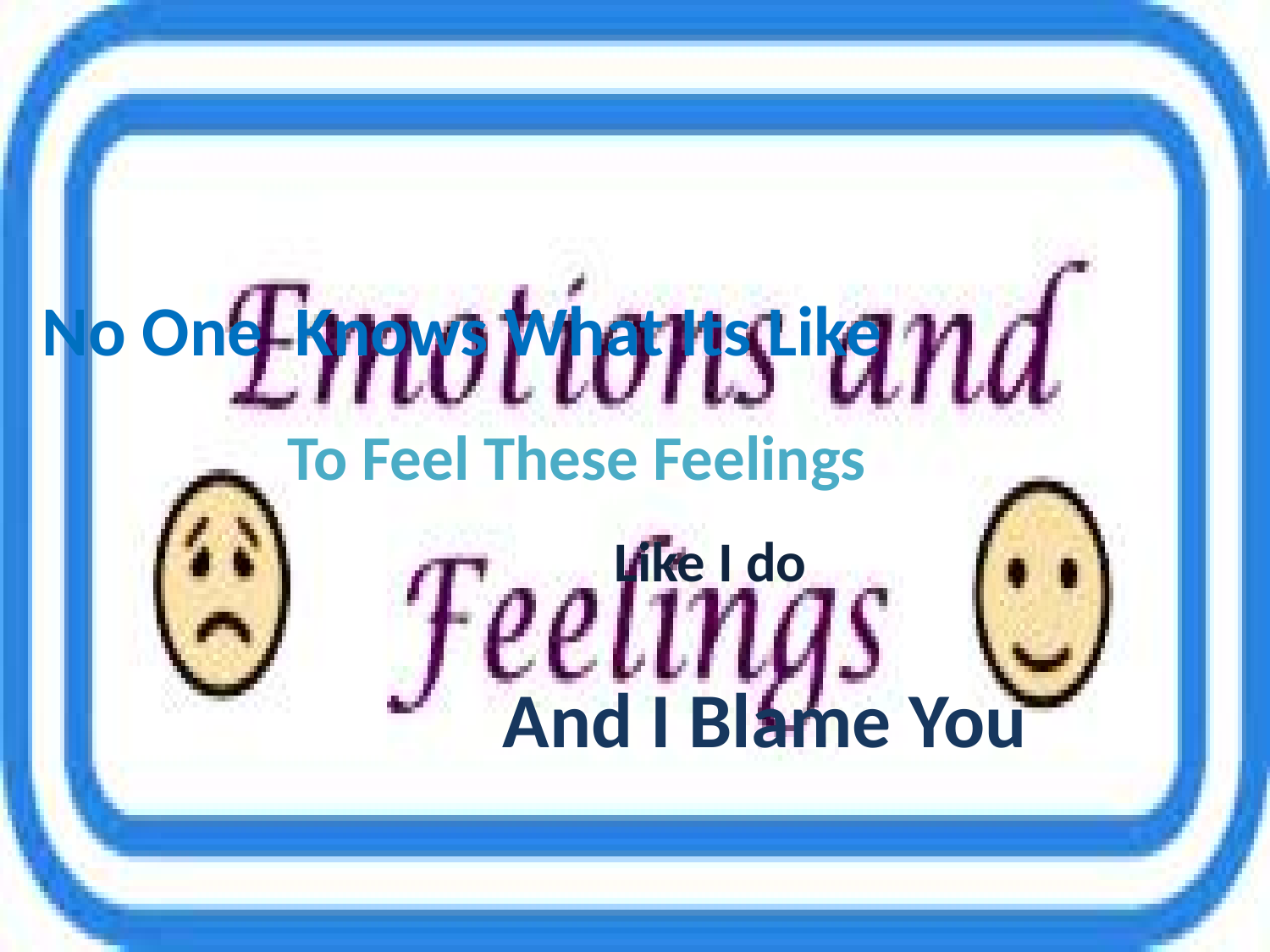

No One  Knows What Its Like
To Feel These Feelings
Like I do
And I Blame You